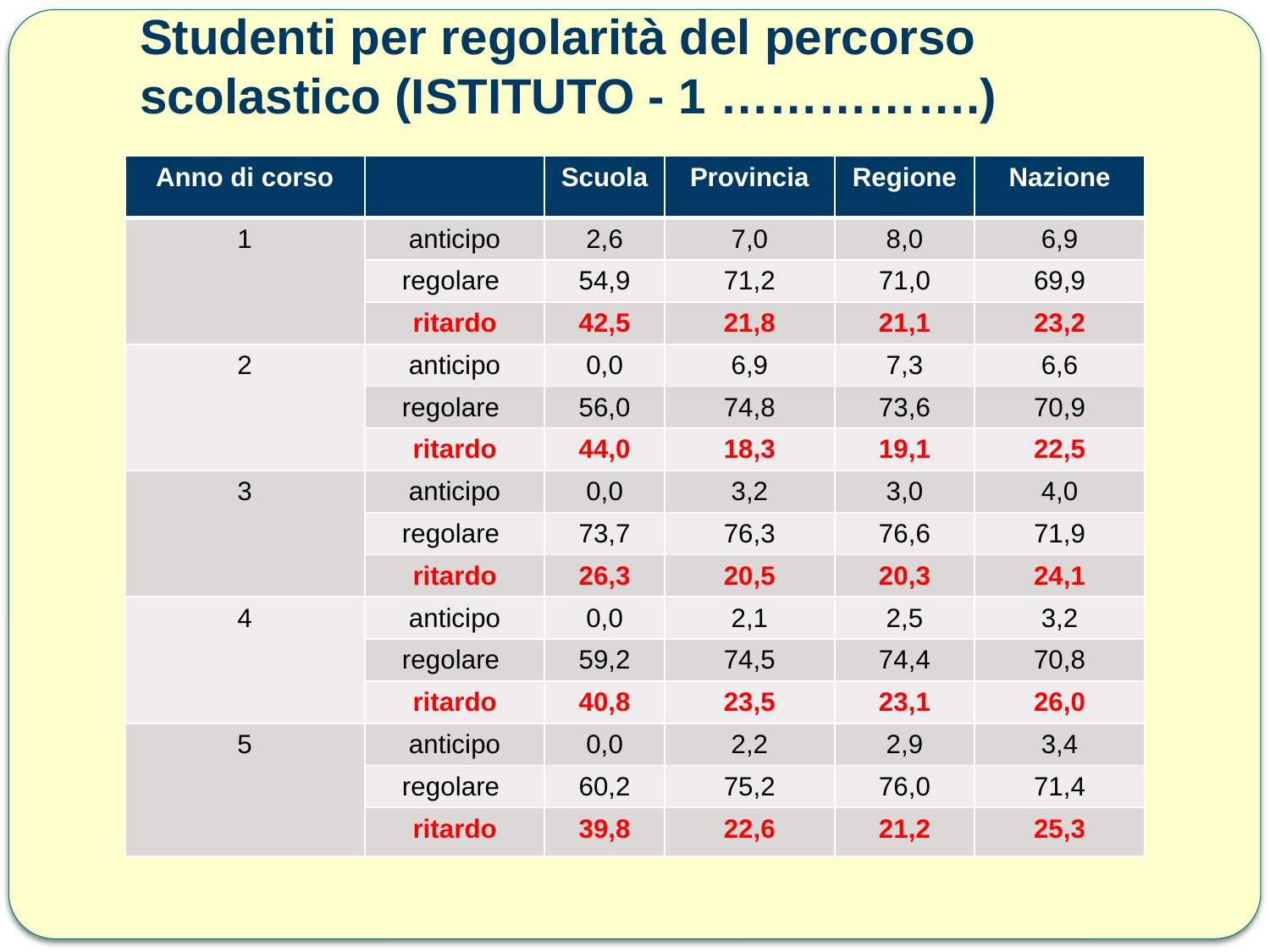

# Studenti per regolarità del percorso scolastico (ISTITUTO - 1 …………….)
| Anno di corso |  | Scuola | Provincia | Regione | Nazione |
| --- | --- | --- | --- | --- | --- |
| 1 | anticipo | 2,6 | 7,0 | 8,0 | 6,9 |
|  | regolare | 54,9 | 71,2 | 71,0 | 69,9 |
|  | ritardo | 42,5 | 21,8 | 21,1 | 23,2 |
| 2 | anticipo | 0,0 | 6,9 | 7,3 | 6,6 |
|  | regolare | 56,0 | 74,8 | 73,6 | 70,9 |
|  | ritardo | 44,0 | 18,3 | 19,1 | 22,5 |
| 3 | anticipo | 0,0 | 3,2 | 3,0 | 4,0 |
|  | regolare | 73,7 | 76,3 | 76,6 | 71,9 |
|  | ritardo | 26,3 | 20,5 | 20,3 | 24,1 |
| 4 | anticipo | 0,0 | 2,1 | 2,5 | 3,2 |
|  | regolare | 59,2 | 74,5 | 74,4 | 70,8 |
|  | ritardo | 40,8 | 23,5 | 23,1 | 26,0 |
| 5 | anticipo | 0,0 | 2,2 | 2,9 | 3,4 |
|  | regolare | 60,2 | 75,2 | 76,0 | 71,4 |
|  | ritardo | 39,8 | 22,6 | 21,2 | 25,3 |